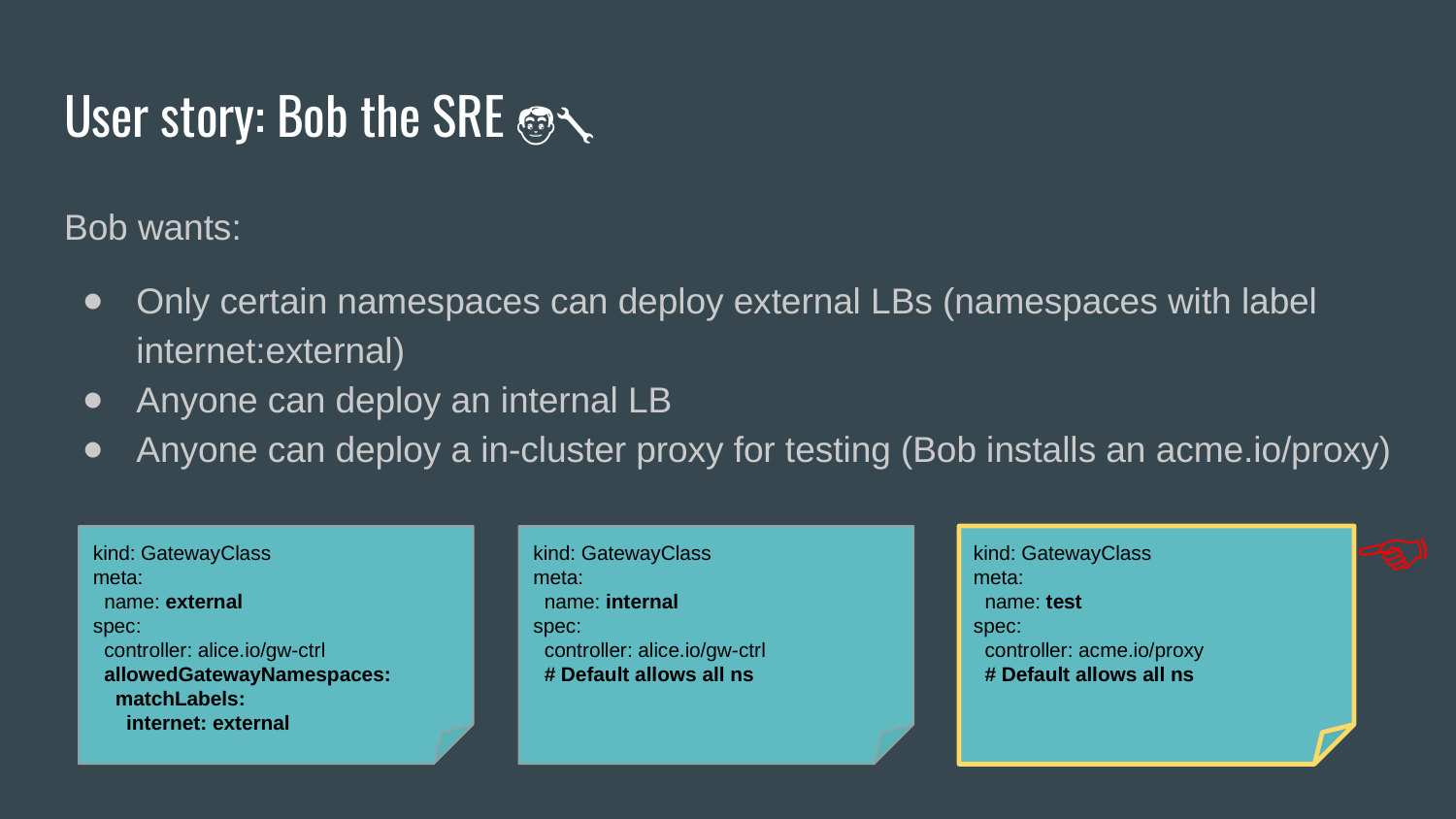

# User story: Bob the SRE 👨‍🔧
Bob wants:
Only certain namespaces can deploy external LBs (namespaces with label internet:external)
Anyone can deploy an internal LB
Anyone can deploy a in-cluster proxy for testing (Bob installs an acme.io/proxy)
☝
kind: GatewayClass
meta:
  name: external
spec:
  controller: alice.io/gw-ctrl
  allowedGatewayNamespaces:
    matchLabels:
      internet: external
kind: GatewayClass
meta:
  name: internal
spec:
  controller: alice.io/gw-ctrl
  # Default allows all ns
kind: GatewayClass
meta:
  name: test
spec:
  controller: acme.io/proxy
  # Default allows all ns